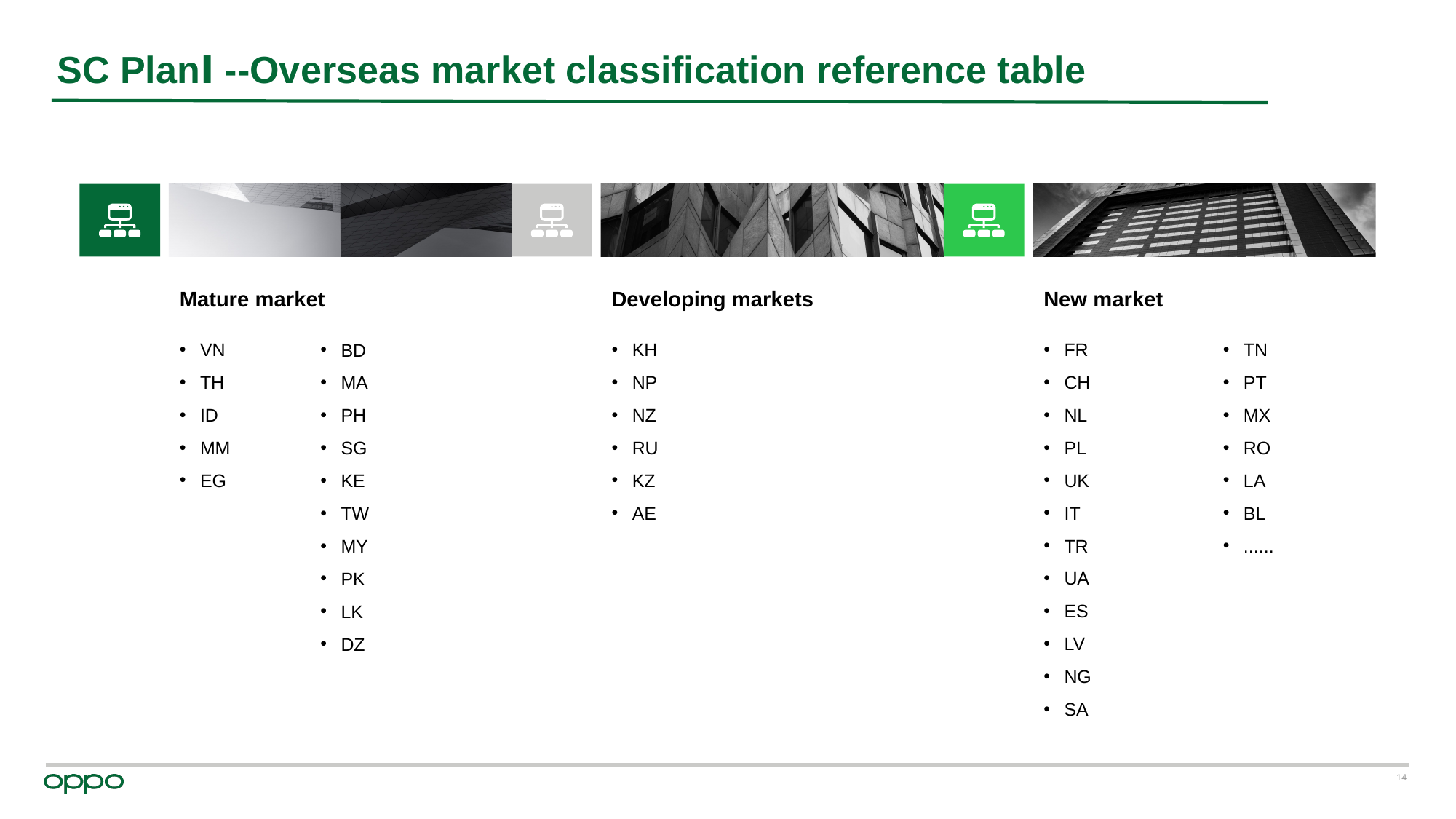

SC PlanⅠ --Overseas market classification reference table

Mature market
VN
TH
ID
MM
EG

Developing markets
KH
NP
NZ
RU
KZ
AE

New market
FR
CH
NL
PL
UK
IT
TR
UA
ES
LV
NG
SA
TN
PT
MX
RO
LA
BL
......
BD
MA
PH
SG
KE
TW
MY
PK
LK
DZ